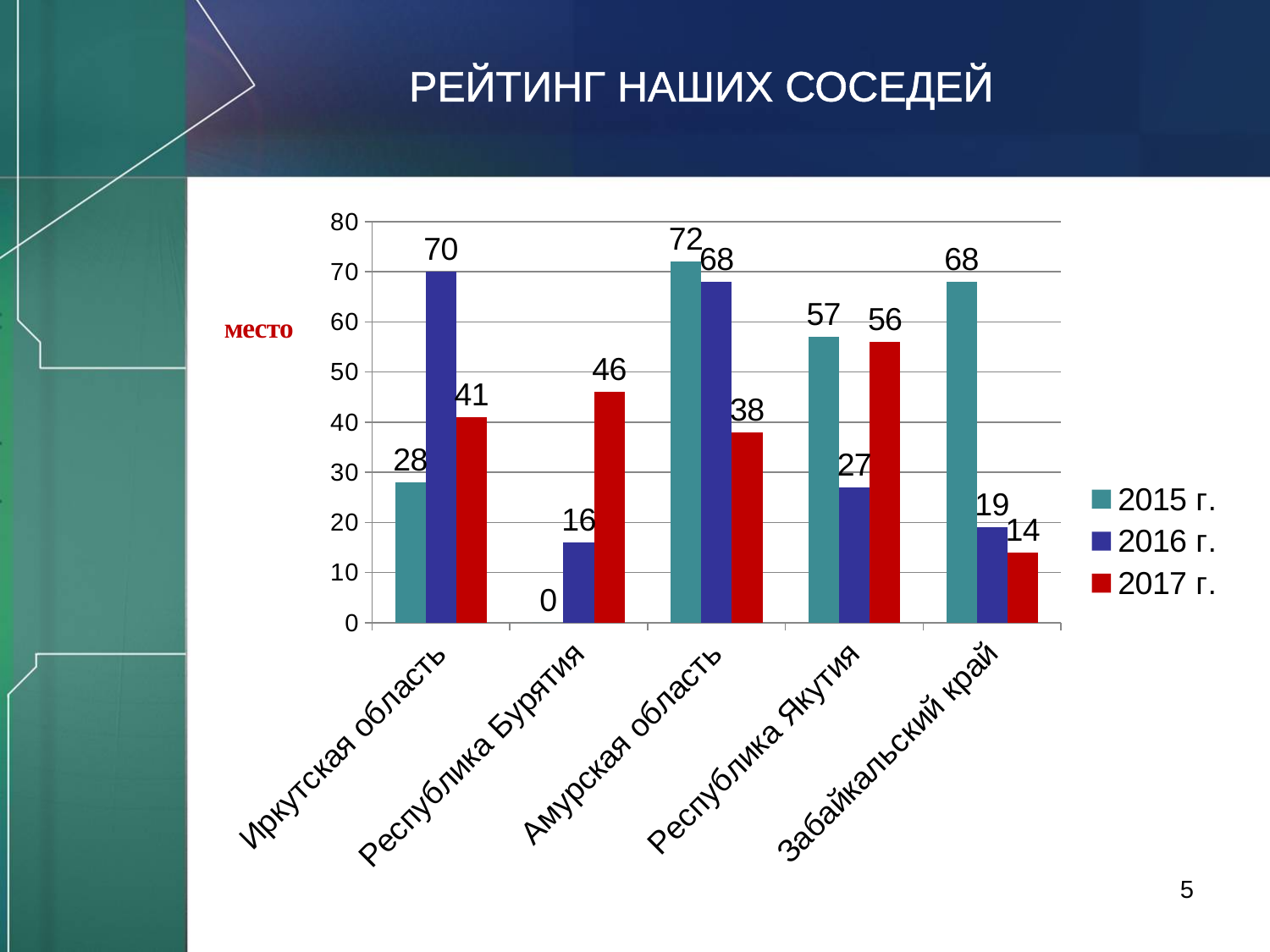

РЕЙТИНГ НАШИХ СОСЕДЕЙ

### Chart

| Category | 2015 г. | 2016 г. | 2017 г. |
|---|---|---|---|
| Иркутская область | 28.0 | 70.0 | 41.0 |
| Республика Бурятия | 0.0 | 16.0 | 46.0 |
| Амурская область | 72.0 | 68.0 | 38.0 |
| Республика Якутия | 57.0 | 27.0 | 56.0 |
| Забайкальский край | 68.0 | 19.0 | 14.0 |
5